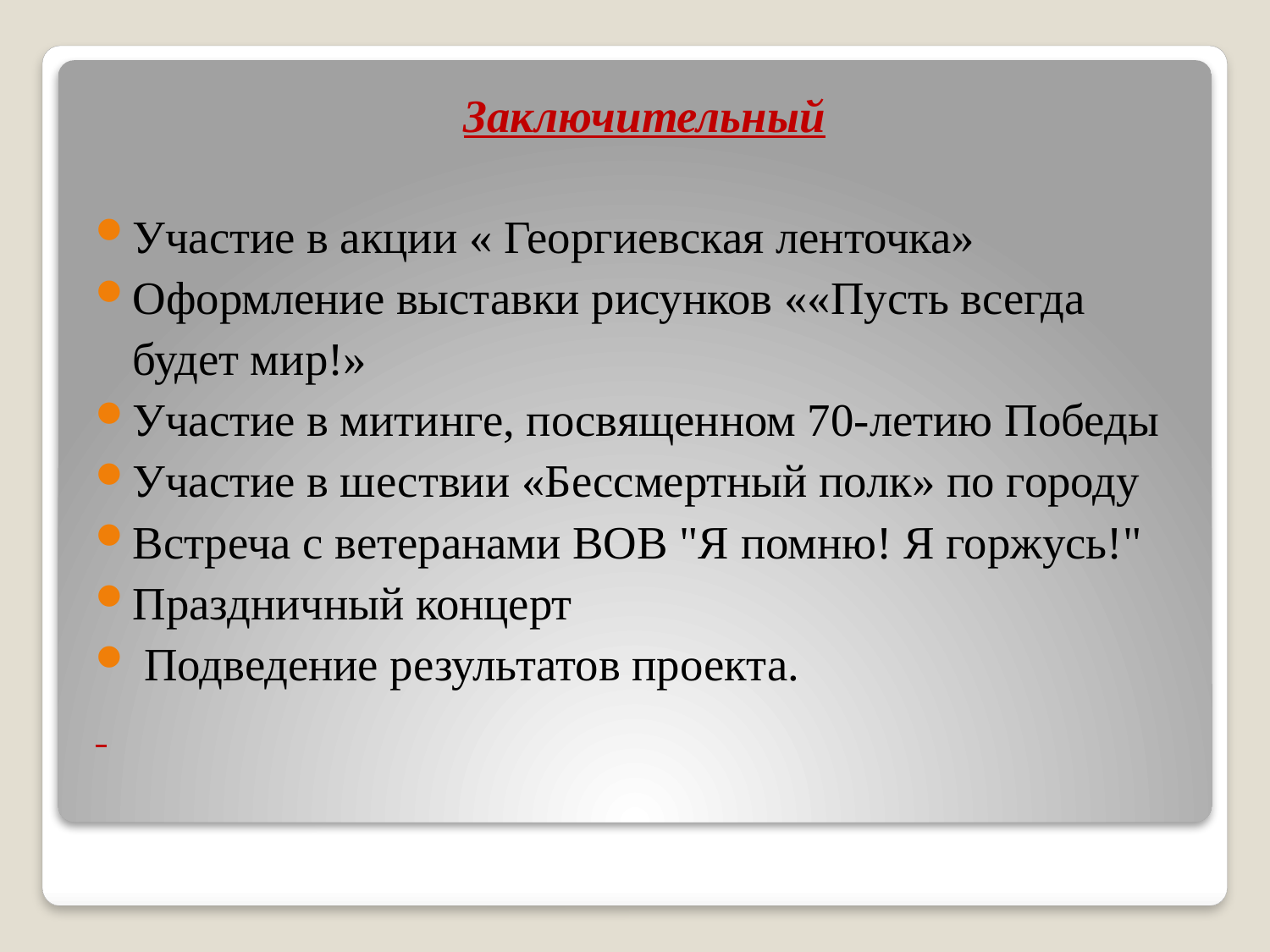

Заключительный

Участие в акции « Георгиевская ленточка»
Оформление выставки рисунков ««Пусть всегда будет мир!»
Участие в митинге, посвященном 70-летию Победы
Участие в шествии «Бессмертный полк» по городу
Встреча с ветеранами ВОВ "Я помню! Я горжусь!"
Праздничный концерт
 Подведение результатов проекта.